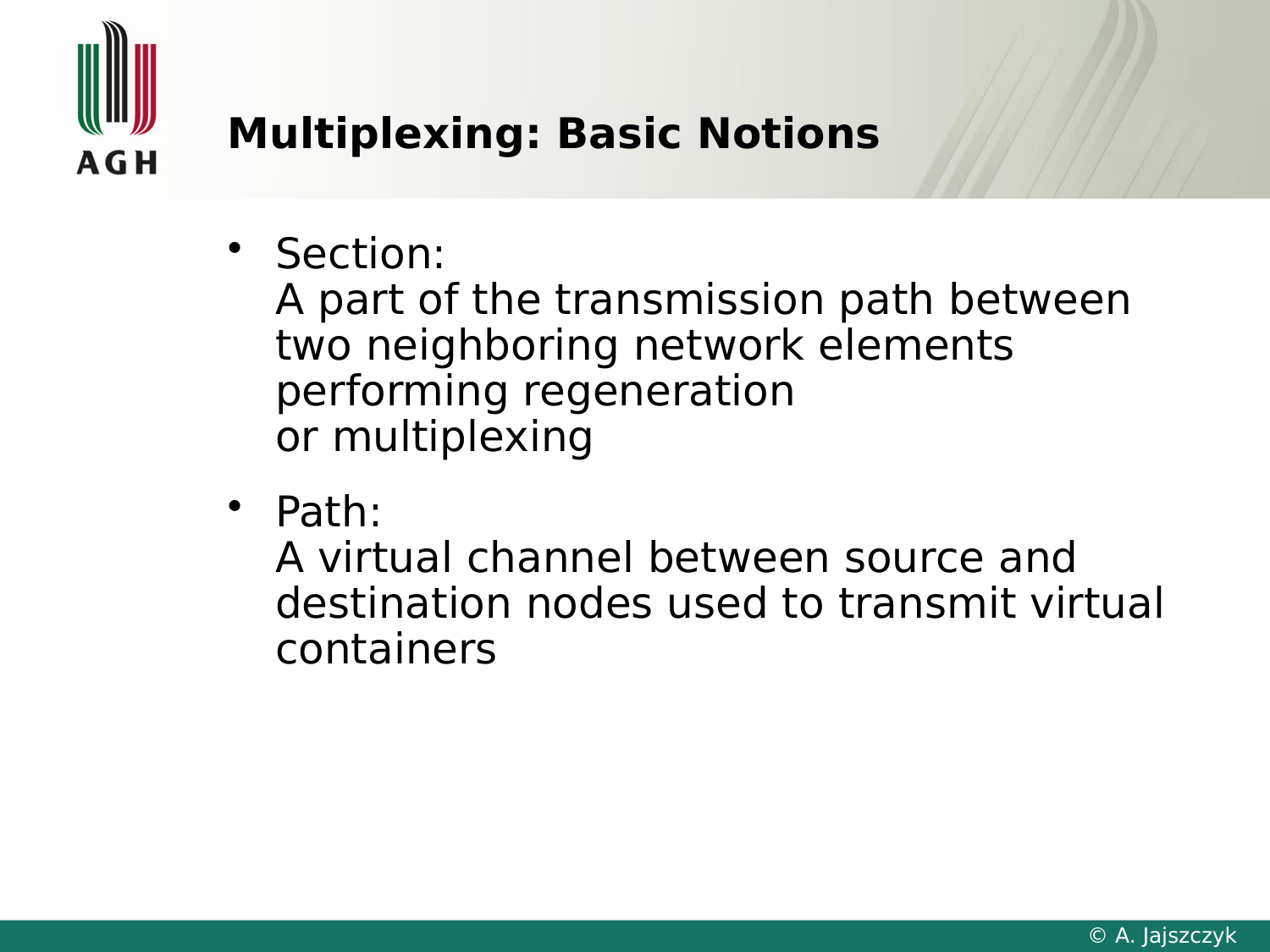

# Multiplexing: Basic Notions
Section:
A part of the transmission path between two neighboring network elements performing regeneration
or multiplexing
Path:
A virtual channel between source and destination nodes used to transmit virtual containers